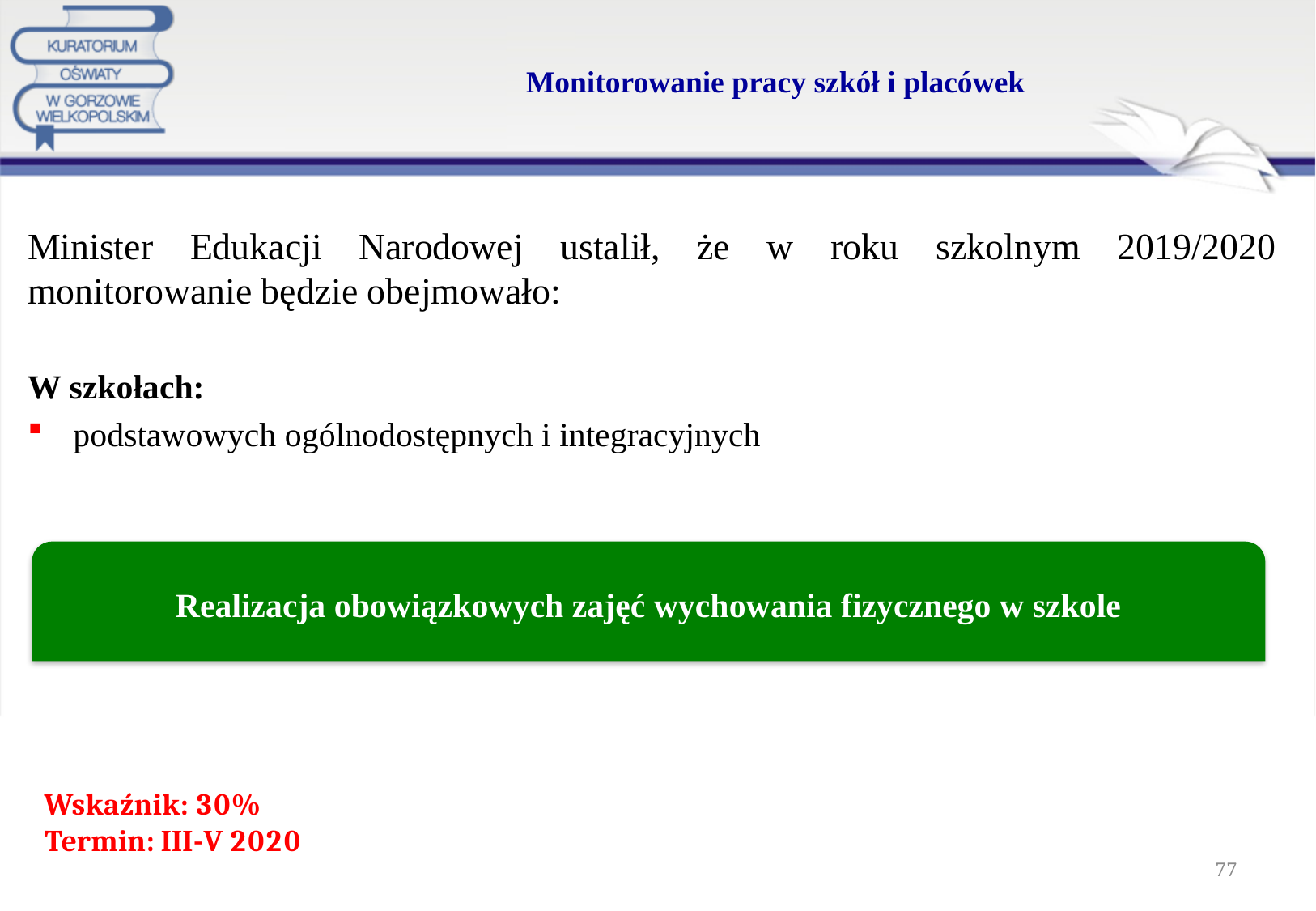

# Monitorowanie pracy szkół i placówek
Minister Edukacji Narodowej ustalił, że w roku szkolnym 2019/2020 monitorowanie będzie obejmowało:

W szkołach:
podstawowych ogólnodostępnych i integracyjnych

Realizacja obowiązkowych zajęć wychowania fizycznego w szkole

Wskaźnik: 30%
Termin: III-V 2020
77